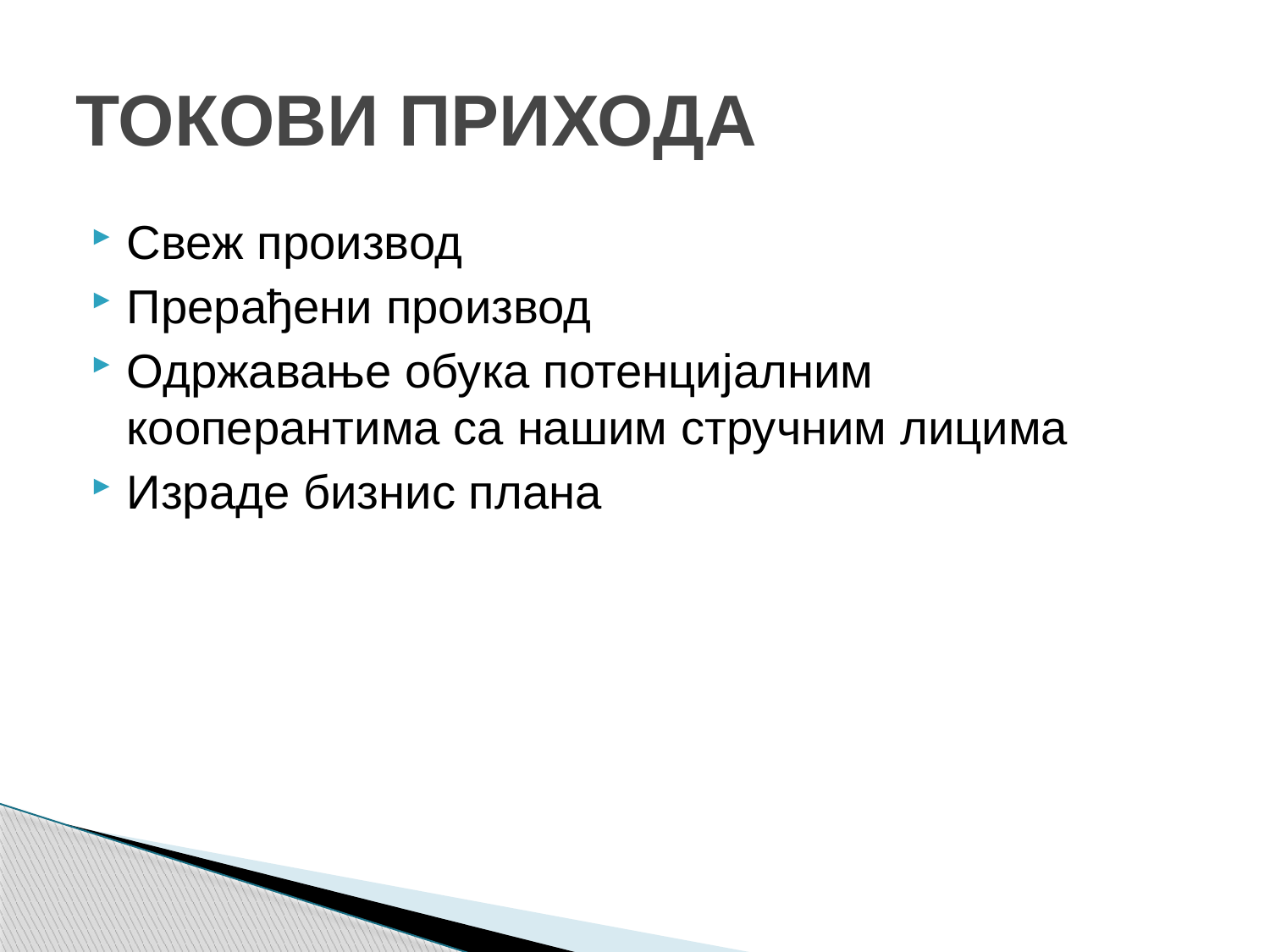

# ТОКОВИ ПРИХОДА
Свеж производ
Прерађени производ
Одржавање обука потенцијалним кооперантима са нашим стручним лицима
Израде бизнис плана